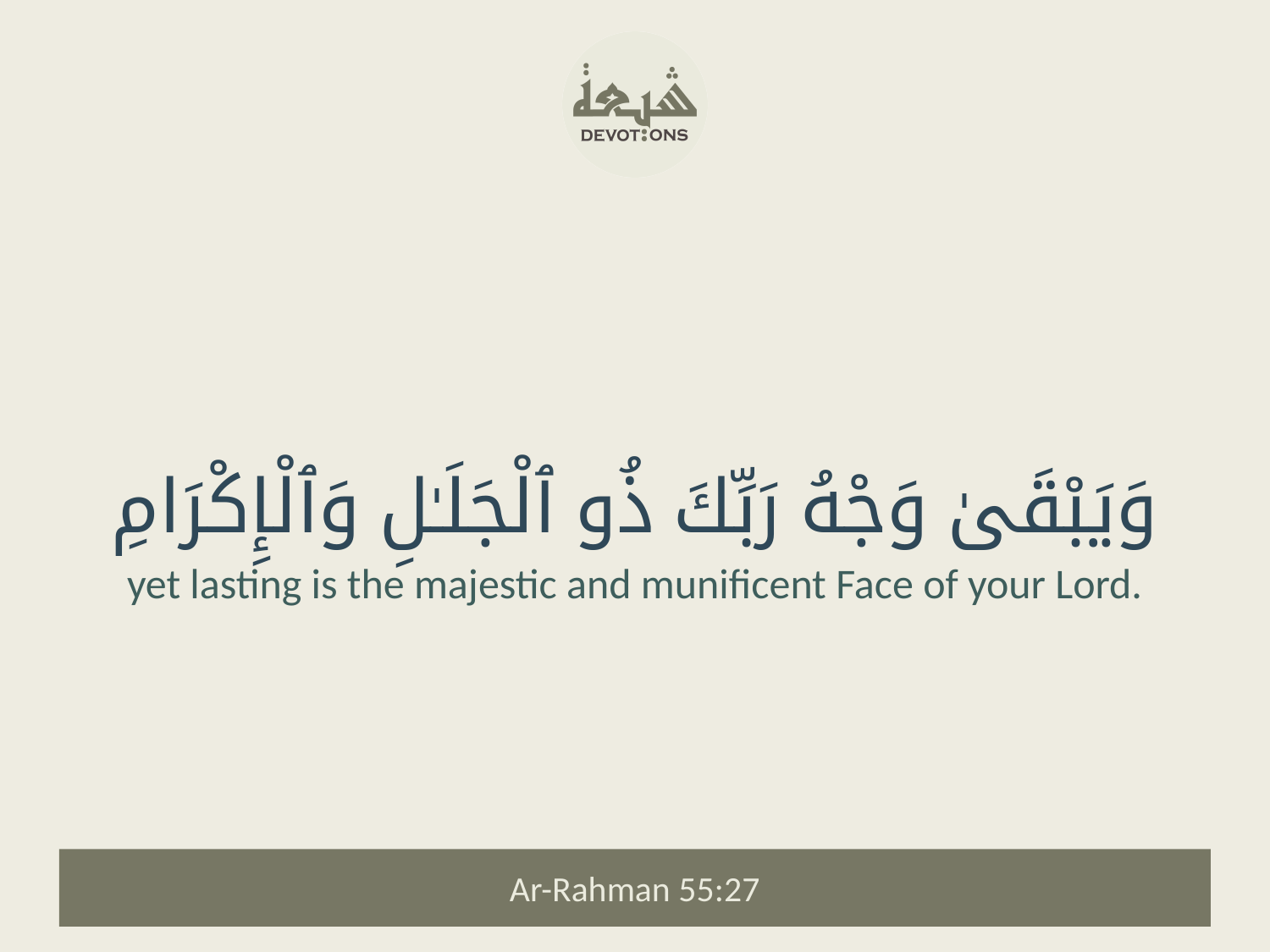

وَيَبْقَىٰ وَجْهُ رَبِّكَ ذُو ٱلْجَلَـٰلِ وَٱلْإِكْرَامِ
yet lasting is the majestic and munificent Face of your Lord.
Ar-Rahman 55:27